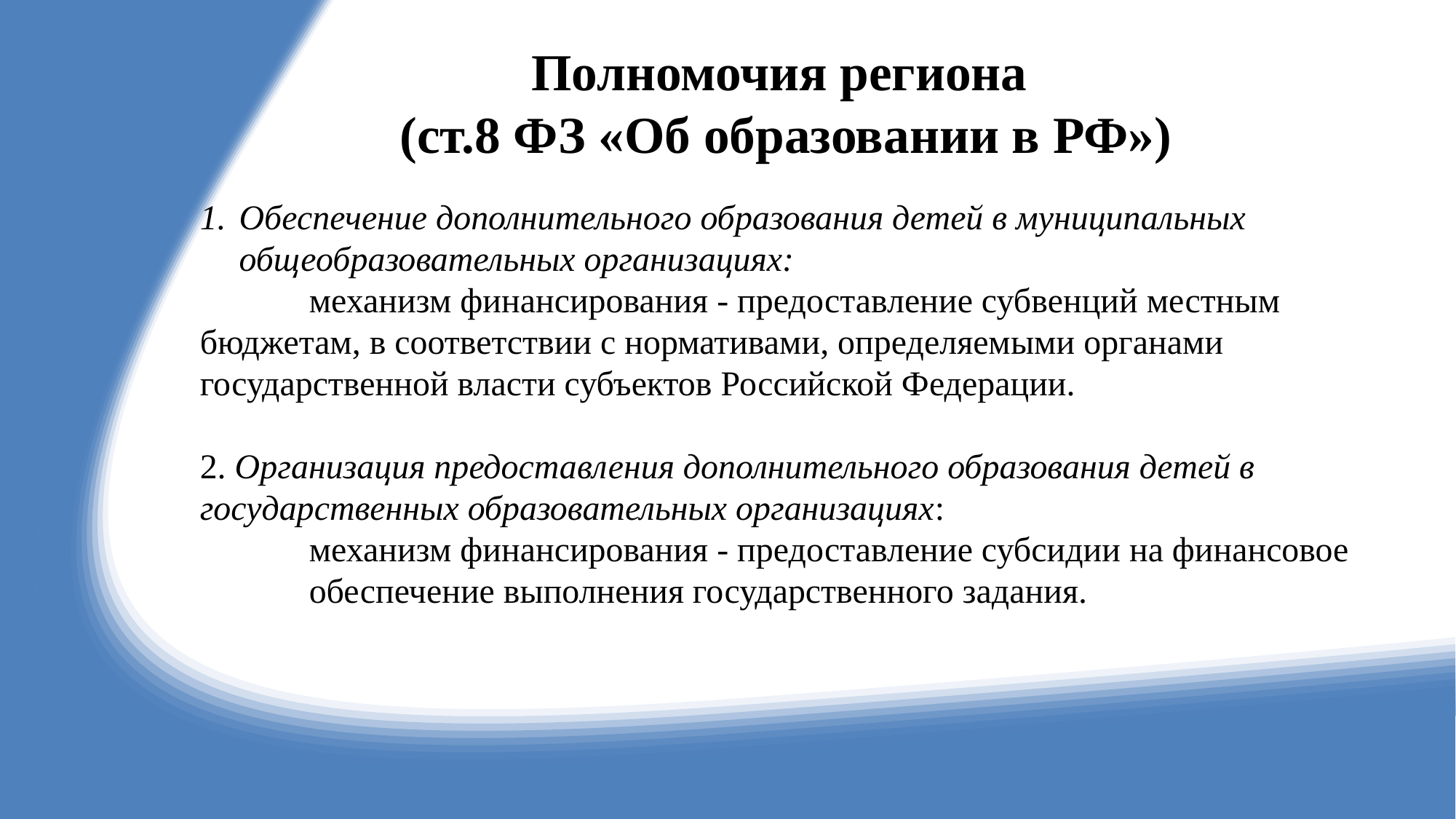

# Полномочия региона (ст.8 ФЗ «Об образовании в РФ»)
Обеспечение дополнительного образования детей в муниципальных общеобразовательных организациях:
	механизм финансирования - предоставление субвенций местным 	бюджетам, в соответствии с нормативами, определяемыми органами 	государственной власти субъектов Российской Федерации.

2. Организация предоставления дополнительного образования детей в    государственных образовательных организациях:
	механизм финансирования - предоставление субсидии на финансовое 	обеспечение выполнения государственного задания.